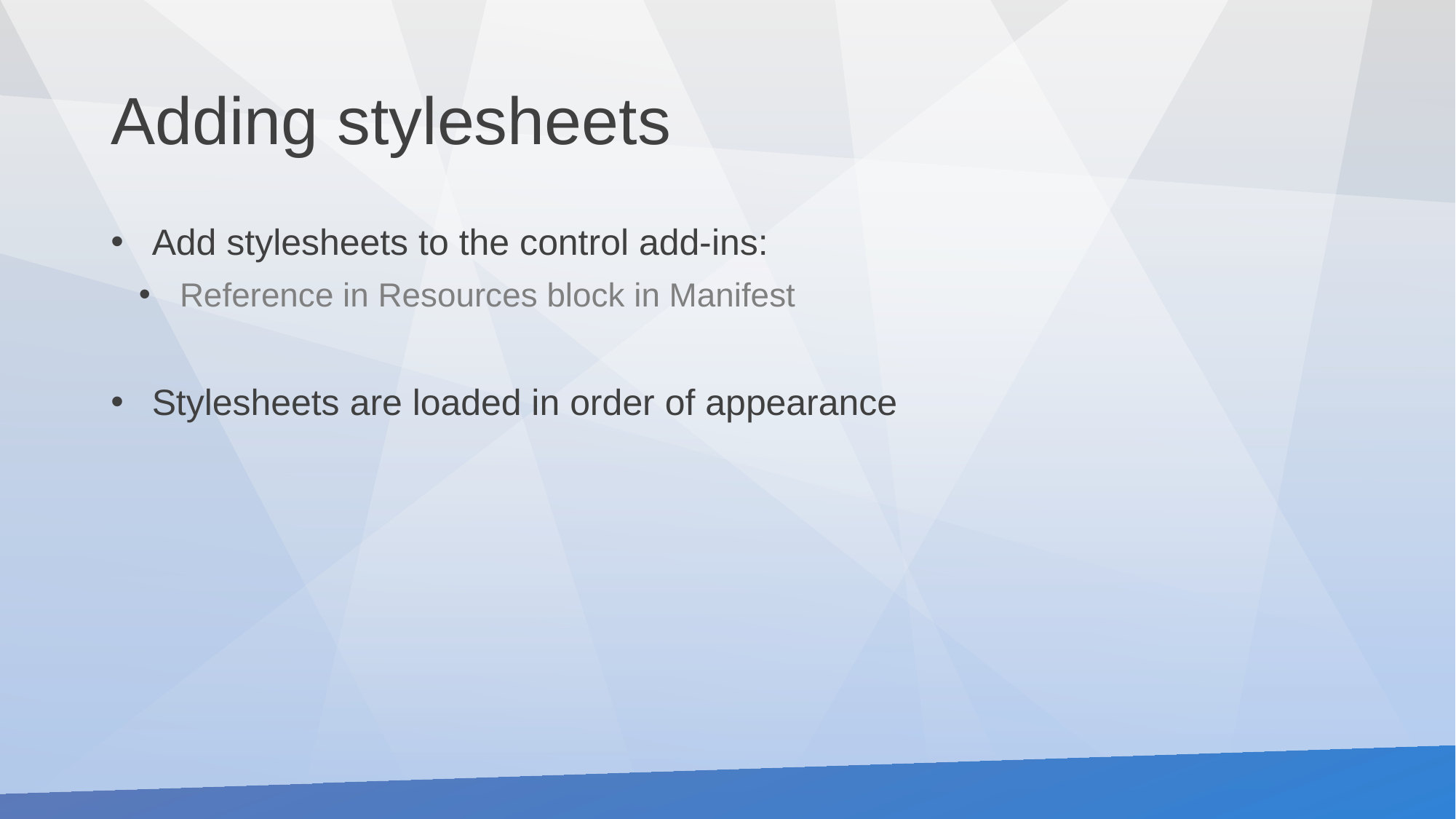

# Adding stylesheets
Add stylesheets to the control add-ins:
Reference in Resources block in Manifest

Stylesheets are loaded in order of appearance